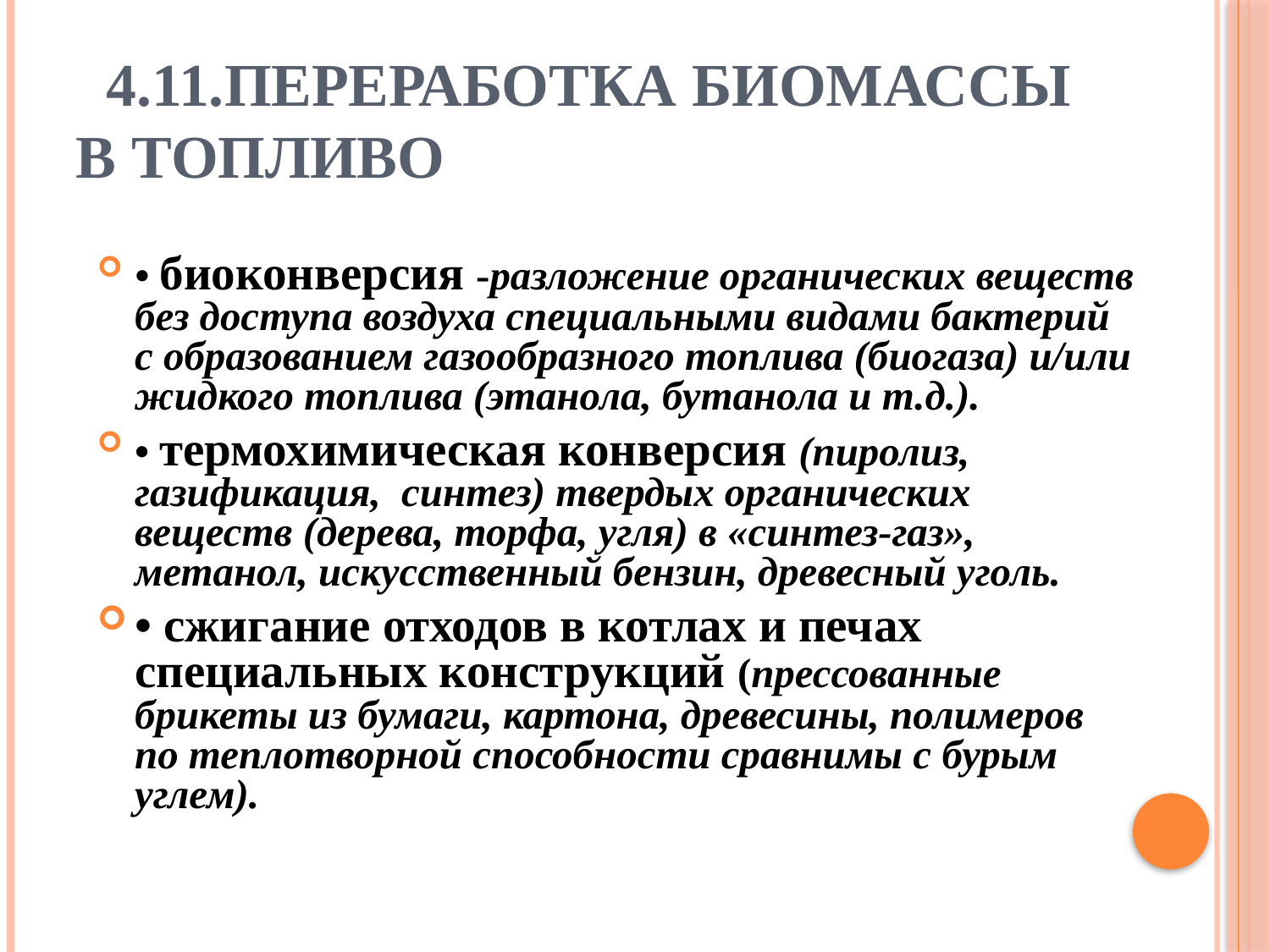

# 4.11.Переработка биомассы в топливо

• биоконверсия -разложение органических веществ без доступа воздуха специальными видами бактерий с образованием газообразного топлива (биогаза) и/или жидкого топлива (этанола, бутанола и т.д.).
• термохимическая конверсия (пиролиз, газификация,  синтез) твердых органических веществ (дерева, торфа, угля) в «синтез-газ», метанол, искусственный бензин, древесный уголь.
• сжигание отходов в котлах и печах специальных конструкций (прессованные брикеты из бумаги, картона, древесины, полимеров по теплотворной способности сравнимы с бурым углем).